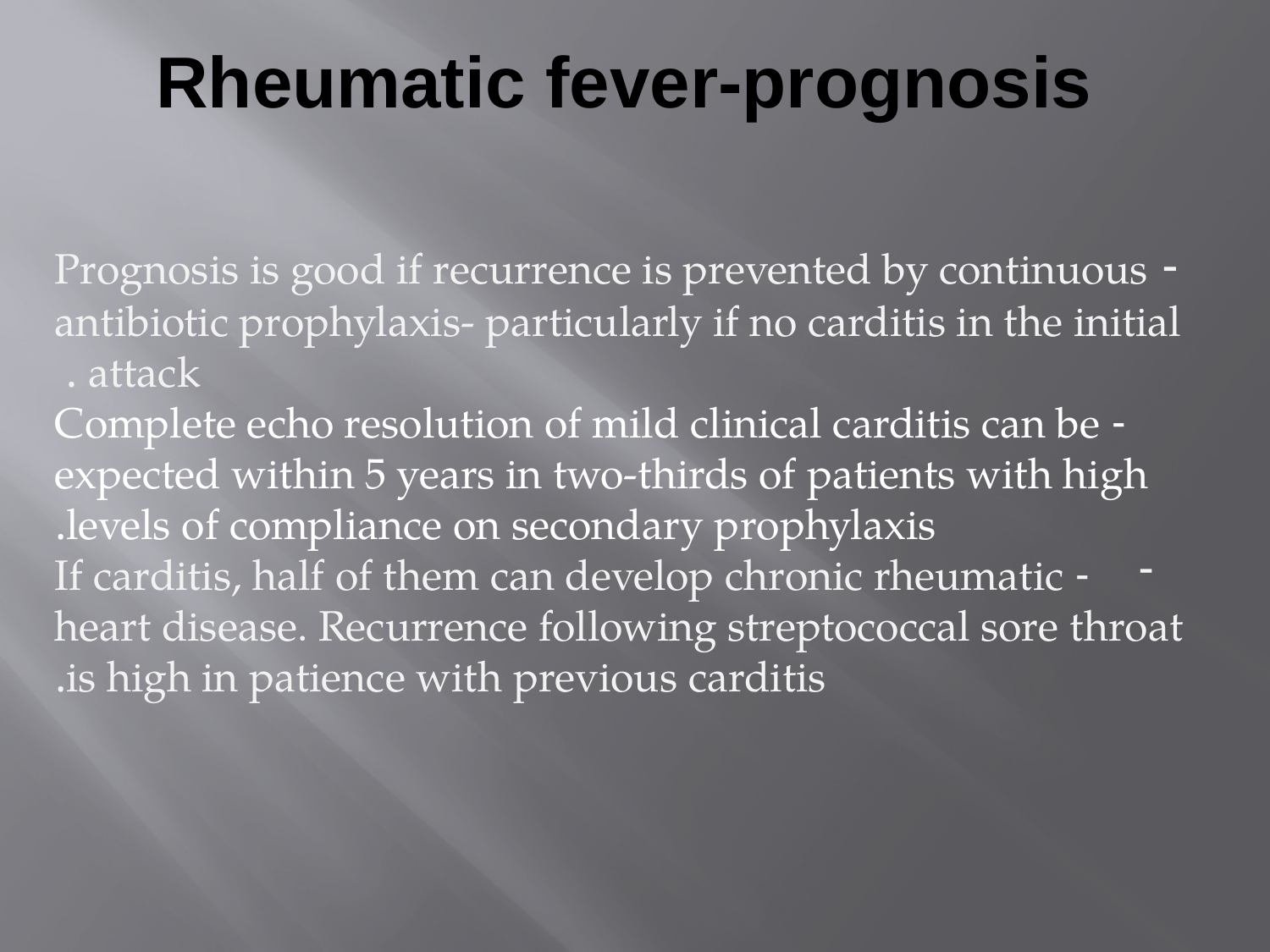

# Rheumatic fever-prognosis

- Prognosis is good if recurrence is prevented by continuous antibiotic prophylaxis- particularly if no carditis in the initial attack .
- Complete echo resolution of mild clinical carditis can be expected within 5 years in two-thirds of patients with high levels of compliance on secondary prophylaxis.
- If carditis, half of them can develop chronic rheumatic heart disease. Recurrence following streptococcal sore throat is high in patience with previous carditis.